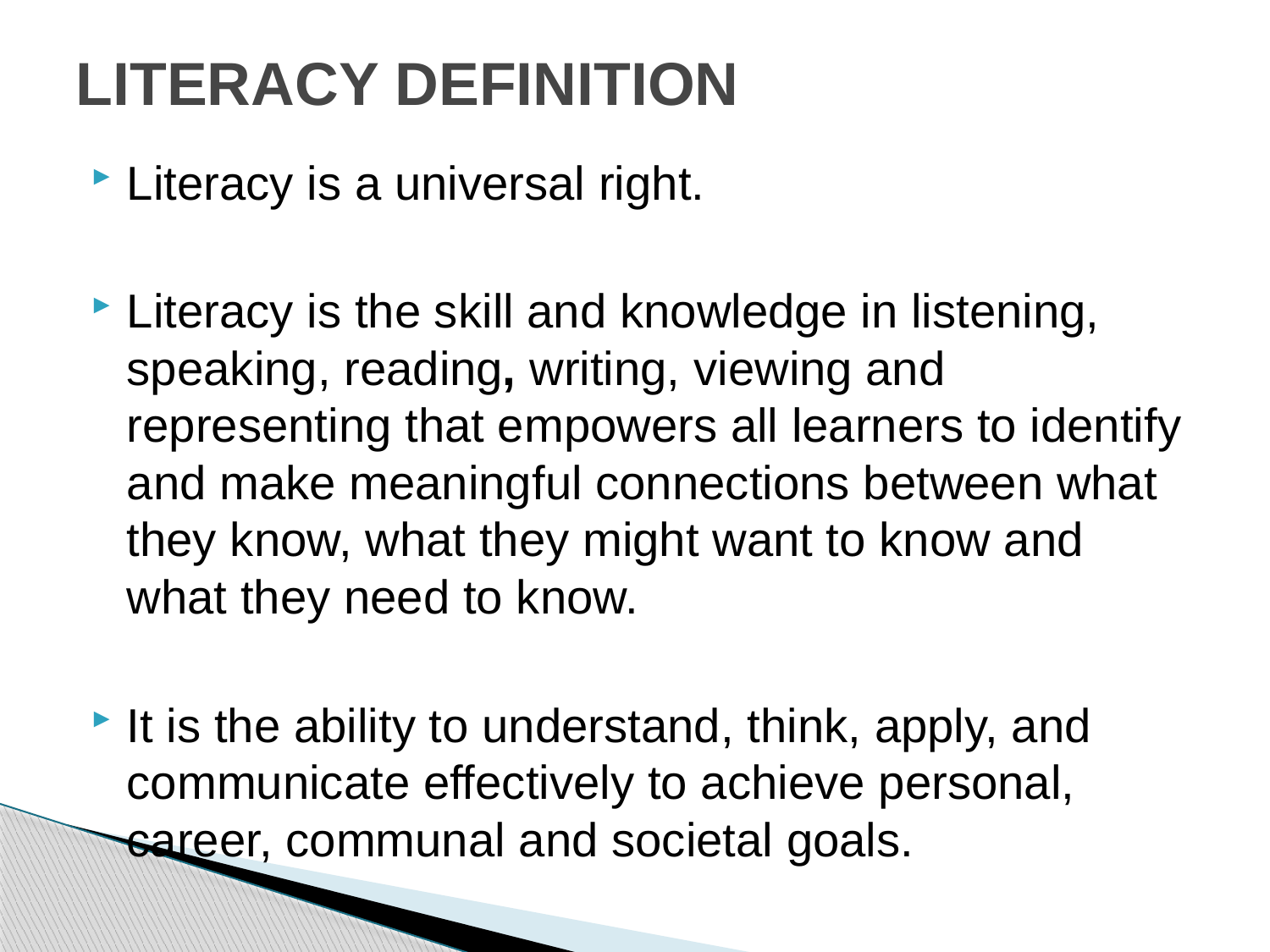

# LITERACY DEFINITION
Literacy is a universal right.

Literacy is the skill and knowledge in listening, speaking, reading, writing, viewing and representing that empowers all learners to identify and make meaningful connections between what they know, what they might want to know and what they need to know.

It is the ability to understand, think, apply, and communicate effectively to achieve personal, career, communal and societal goals.